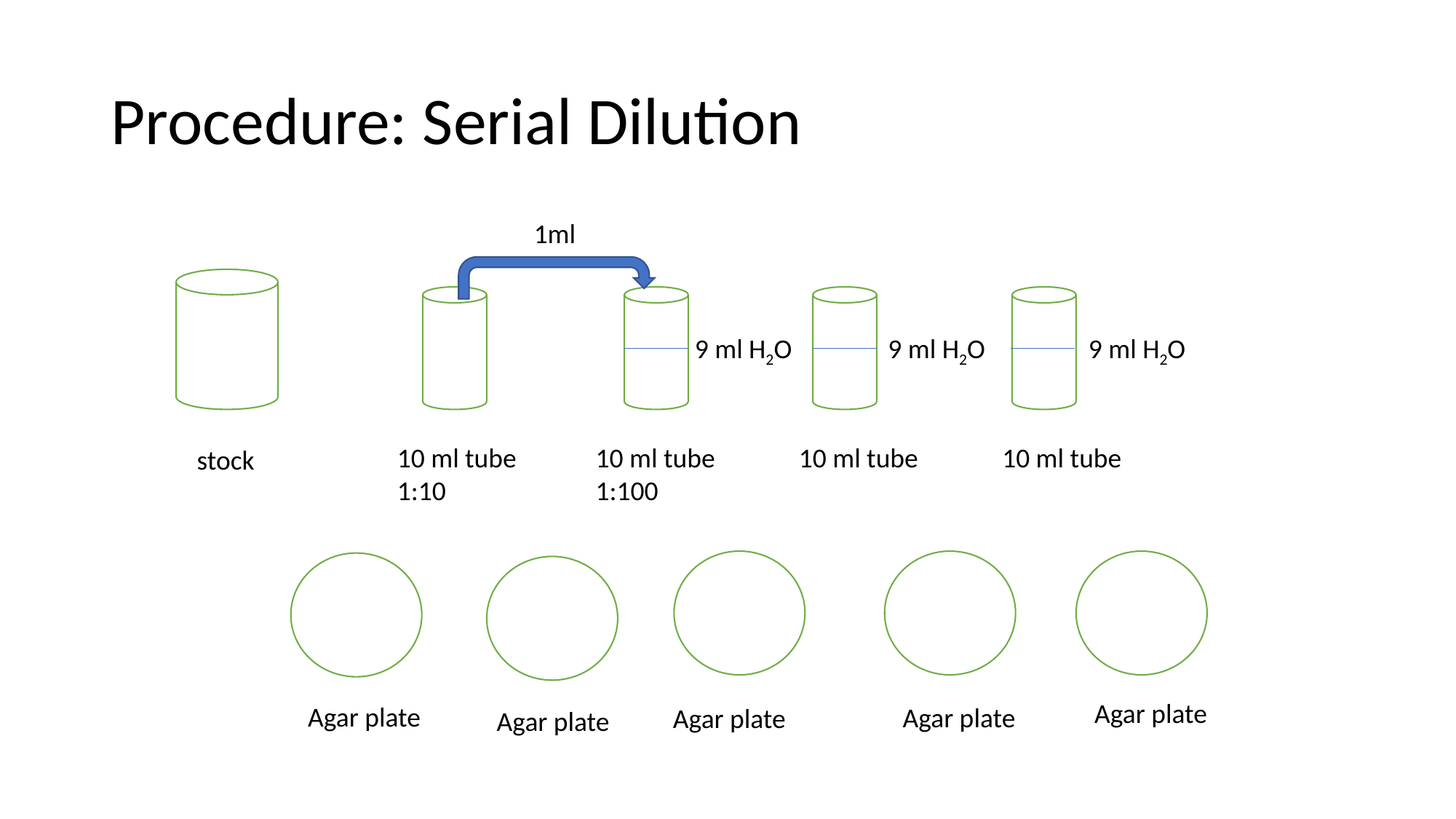

# Procedure: Serial Dilution
1ml

9 ml H2O
9 ml H2O
9 ml H2O
10 ml tube
1:10
10 ml tube
1:100
10 ml tube
10 ml tube
stock

Agar plate
Agar plate
Agar plate
Agar plate
Agar plate